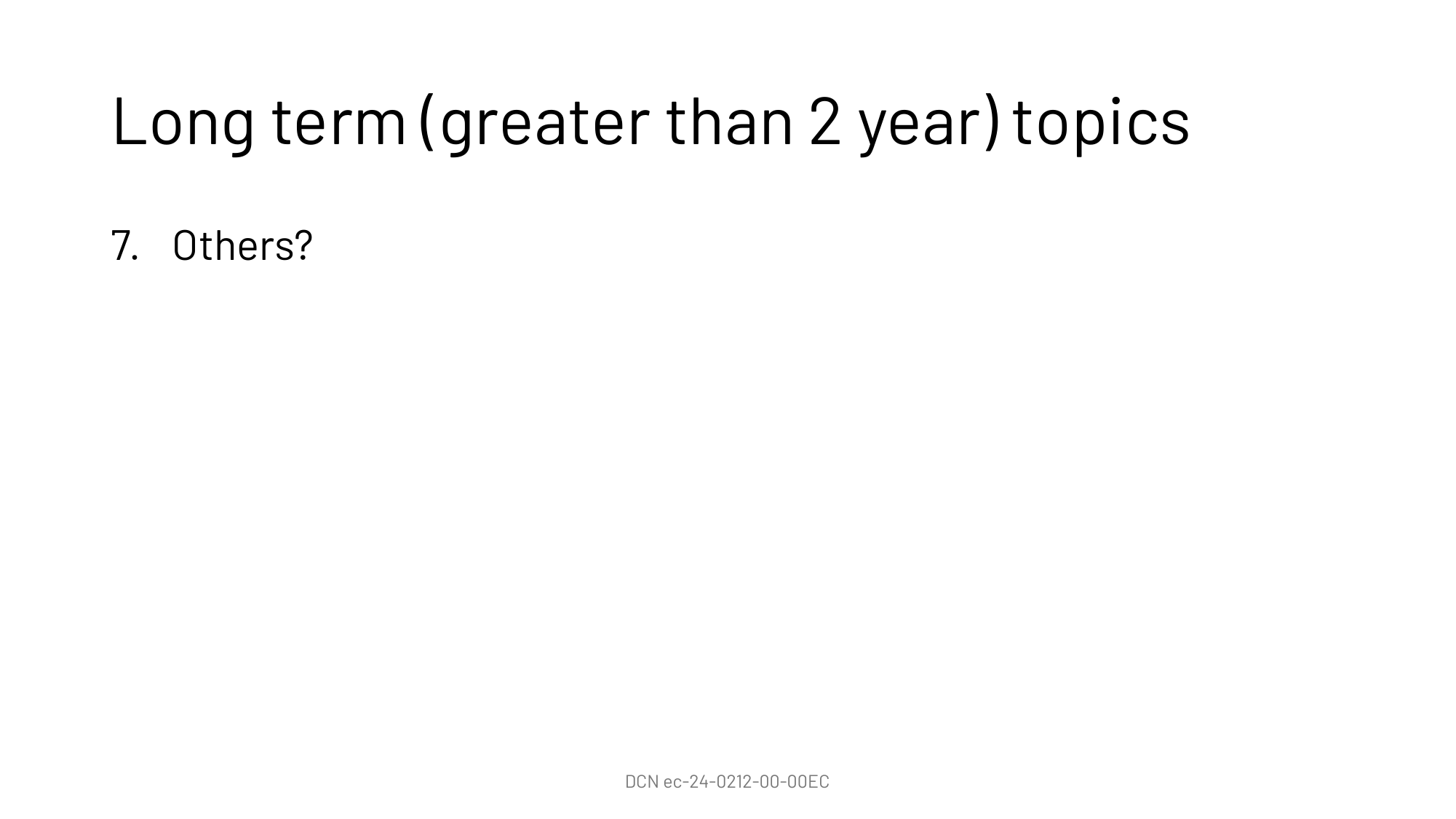

# Long term (greater than 2 year) topics
Others?

DCN ec-24-0212-00-00EC